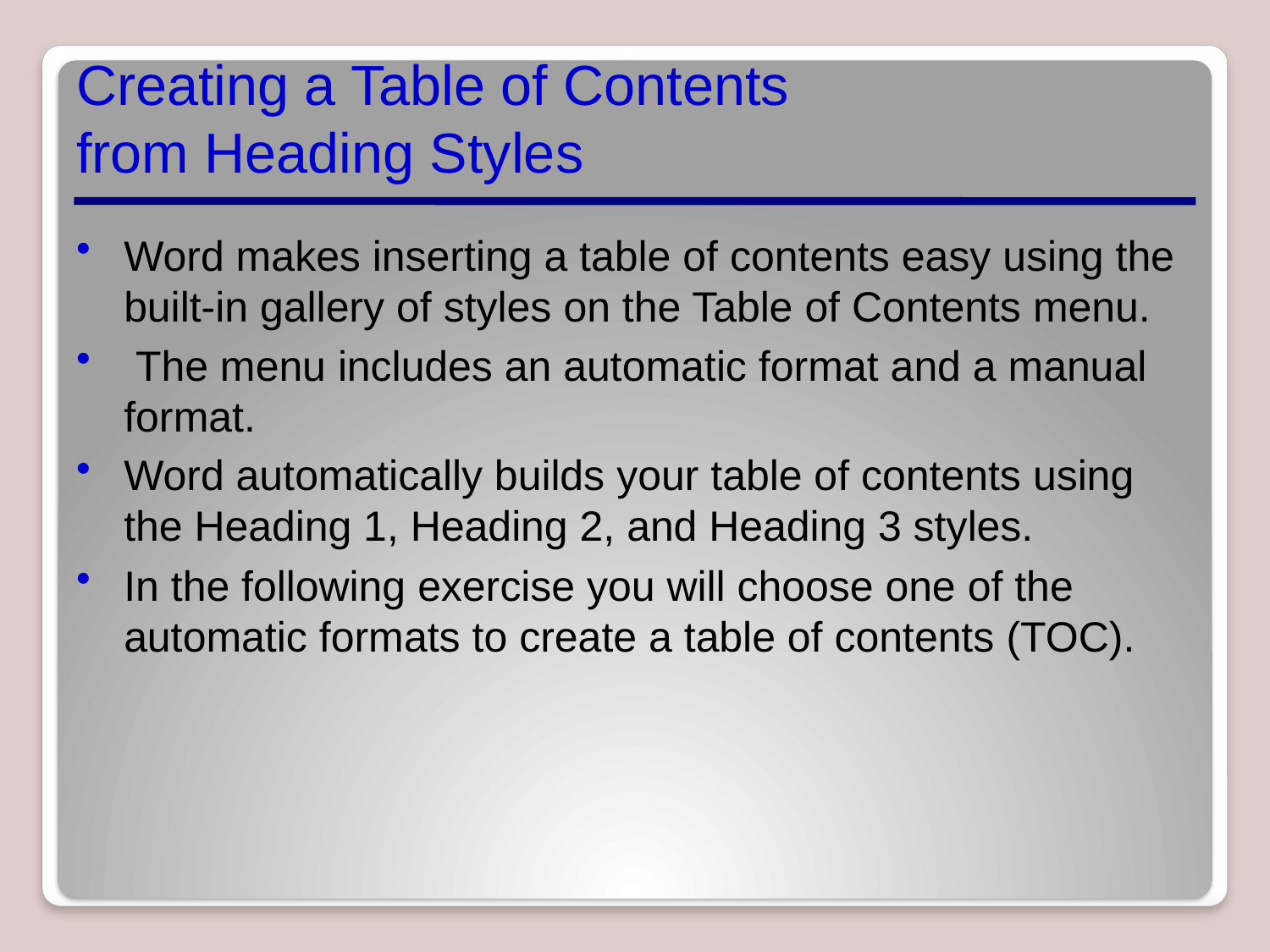

# Creating a Table of Contents from Heading Styles
Word makes inserting a table of contents easy using the built-in gallery of styles on the Table of Contents menu.
 The menu includes an automatic format and a manual format.
Word automatically builds your table of contents using the Heading 1, Heading 2, and Heading 3 styles.
In the following exercise you will choose one of the automatic formats to create a table of contents (TOC).